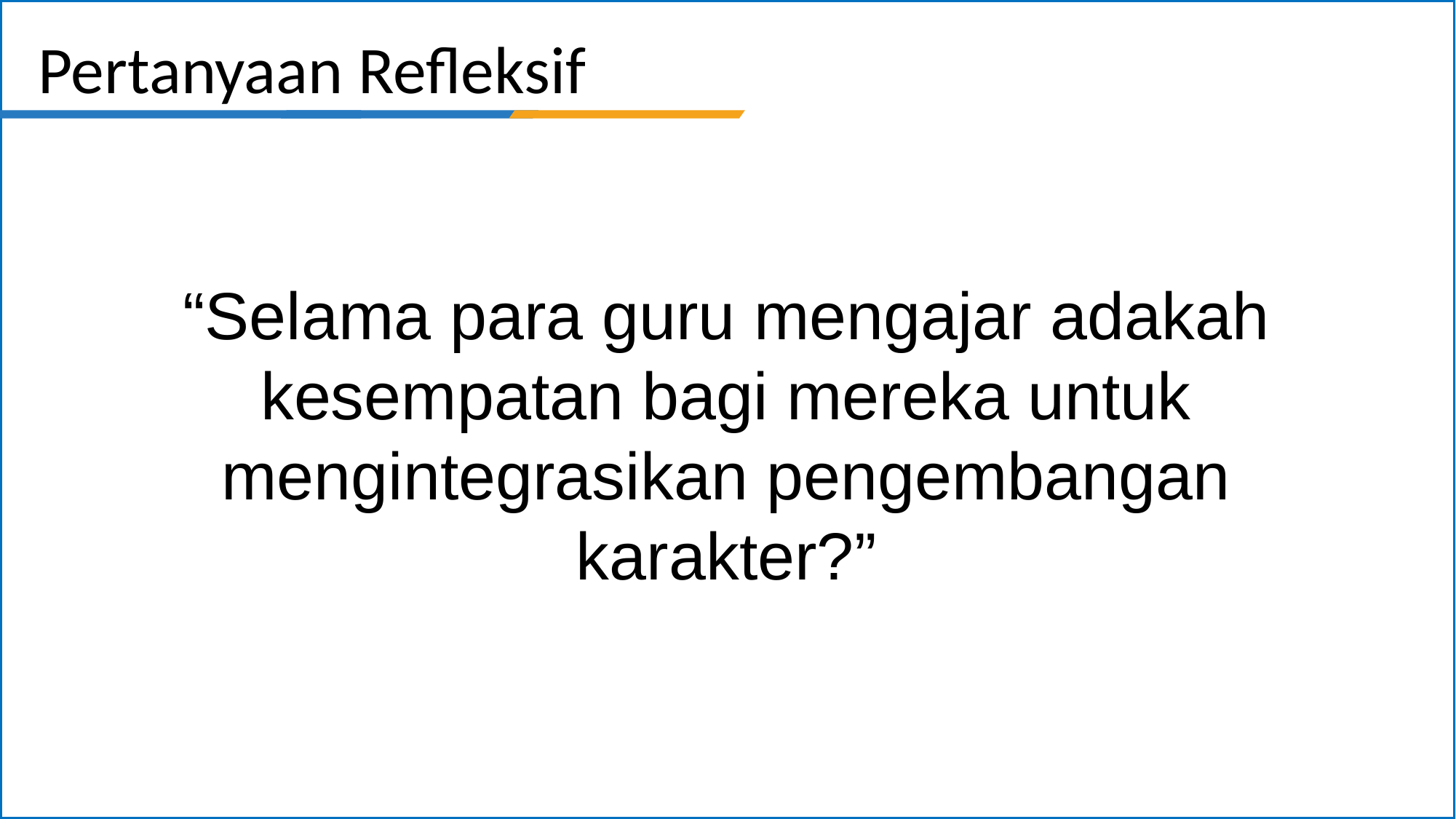

# Pertanyaan Refleksif

“Selama para guru mengajar adakah kesempatan bagi mereka untuk mengintegrasikan pengembangan karakter?”